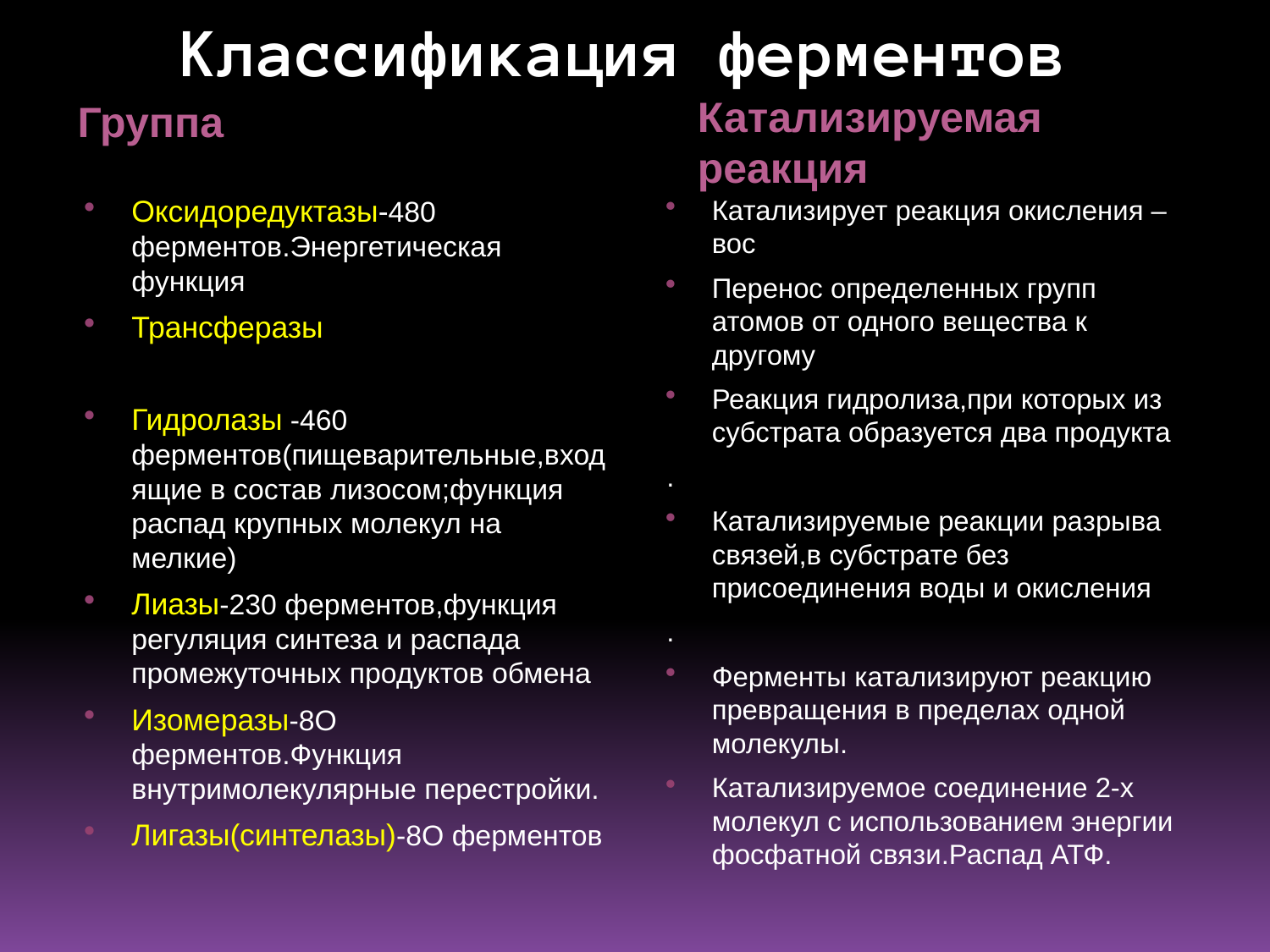

# Классификация ферментов
Группа
Катализируемая реакция
Оксидоредуктазы-480 ферментов.Энергетическая функция
Трансферазы

Гидролазы -460 ферментов(пищеварительные,входящие в состав лизосом;функция распад крупных молекул на мелкие)
Лиазы-230 ферментов,функция регуляция синтеза и распада промежуточных продуктов обмена
Изомеразы-8О ферментов.Функция внутримолекулярные перестройки.
Лигазы(синтелазы)-8О ферментов

Катализирует реакция окисления –вос
Перенос определенных групп атомов от одного вещества к другому
Реакция гидролиза,при которых из субстрата образуется два продукта
.
Катализируемые реакции разрыва связей,в субстрате без присоединения воды и окисления
.
Ферменты катализируют реакцию превращения в пределах одной молекулы.
Катализируемое соединение 2-х молекул с использованием энергии фосфатной связи.Распад АТФ.